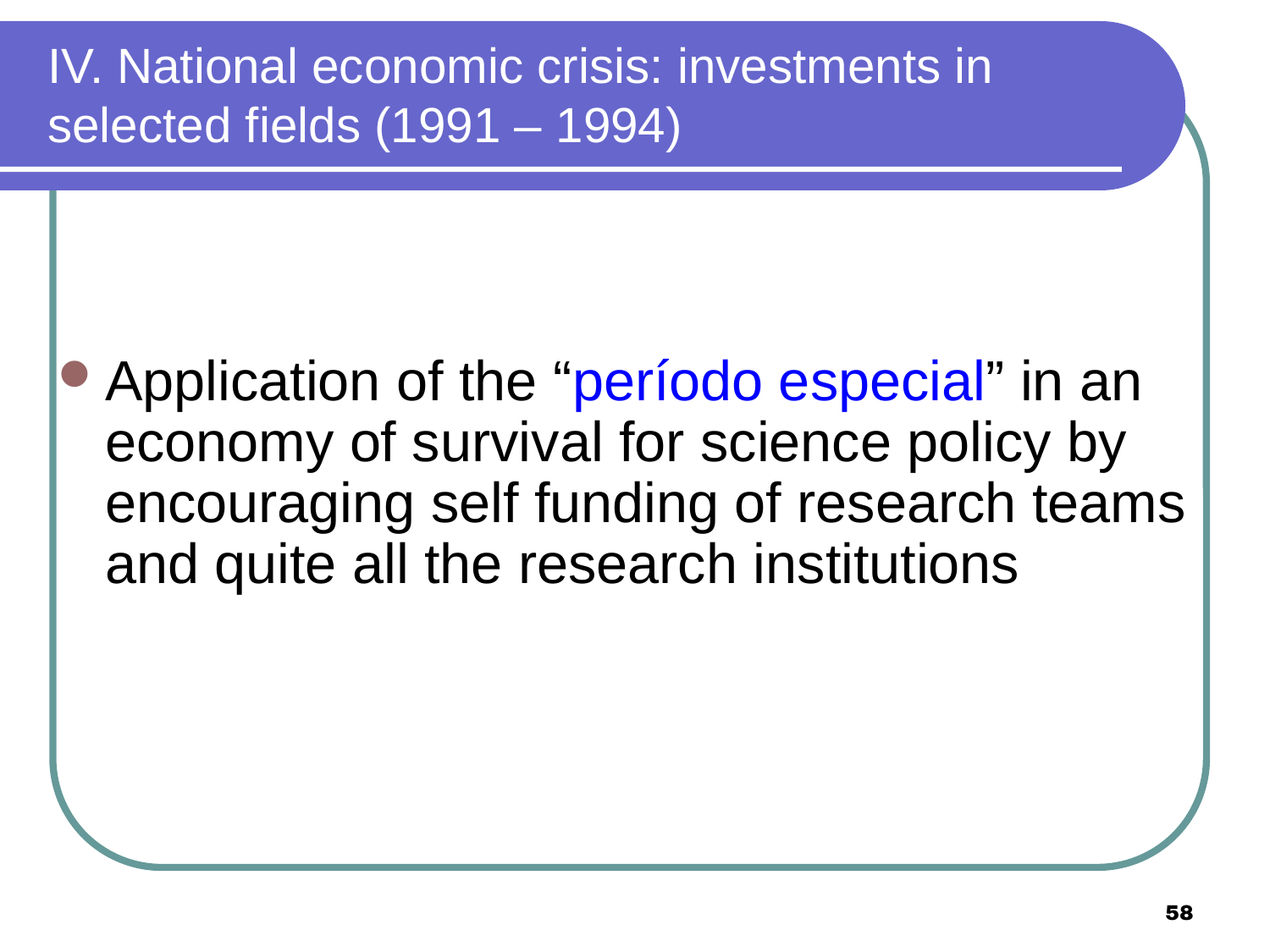

# IV. National economic crisis: investments in selected fields (1991 – 1994)
Application of the “período especial” in an economy of survival for science policy by encouraging self funding of research teams and quite all the research institutions
58